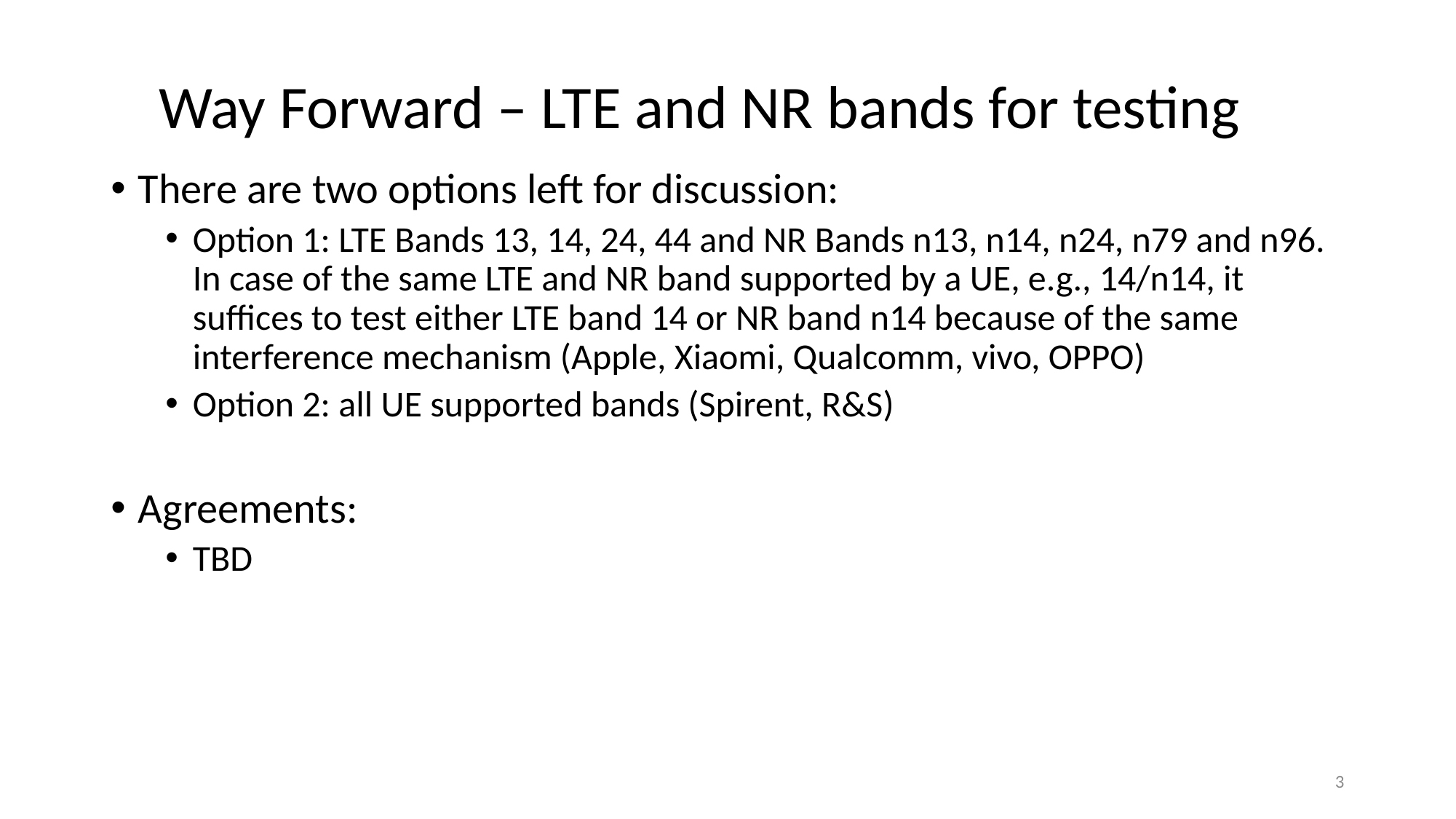

# Way Forward – LTE and NR bands for testing

There are two options left for discussion:
Option 1: LTE Bands 13, 14, 24, 44 and NR Bands n13, n14, n24, n79 and n96. In case of the same LTE and NR band supported by a UE, e.g., 14/n14, it suffices to test either LTE band 14 or NR band n14 because of the same interference mechanism (Apple, Xiaomi, Qualcomm, vivo, OPPO)
Option 2: all UE supported bands (Spirent, R&S)

Agreements:
TBD

3